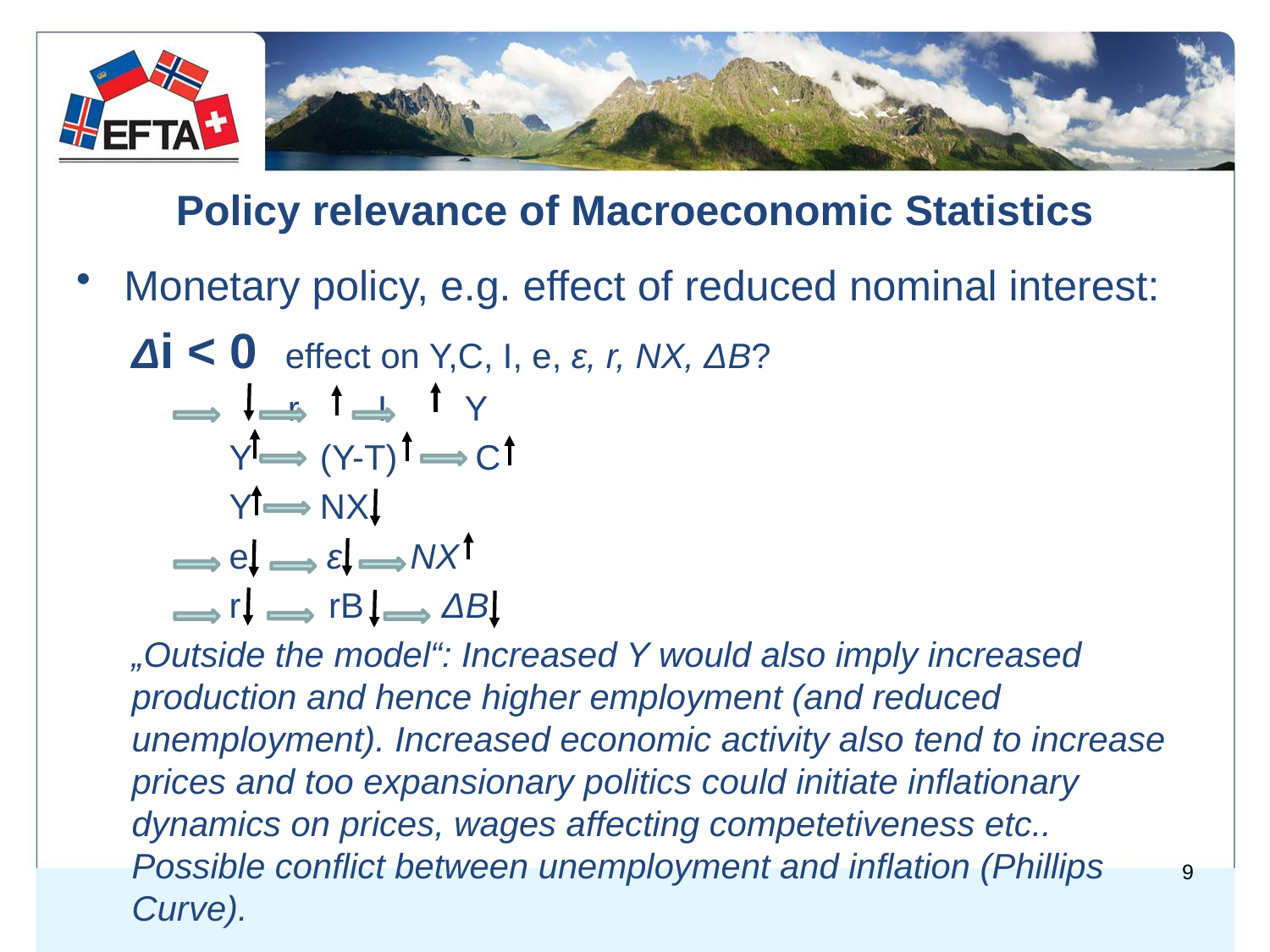

# Policy relevance of Macroeconomic Statistics
Monetary policy, e.g. effect of reduced nominal interest:
Δi < 0  effect on Y,C, I, e, ɛ, r, NX, ΔB?
 	   r        I        Y
          Y       (Y-T)        C
          Y       NX
          e        ɛ       NX
          r         rB        ΔB
„Outside the model“: Increased Y would also imply increased production and hence higher employment (and reduced unemployment). Increased economic activity also tend to increase prices and too expansionary politics could initiate inflationary dynamics on prices, wages affecting competetiveness etc.. Possible conflict between unemployment and inflation (Phillips Curve).

9